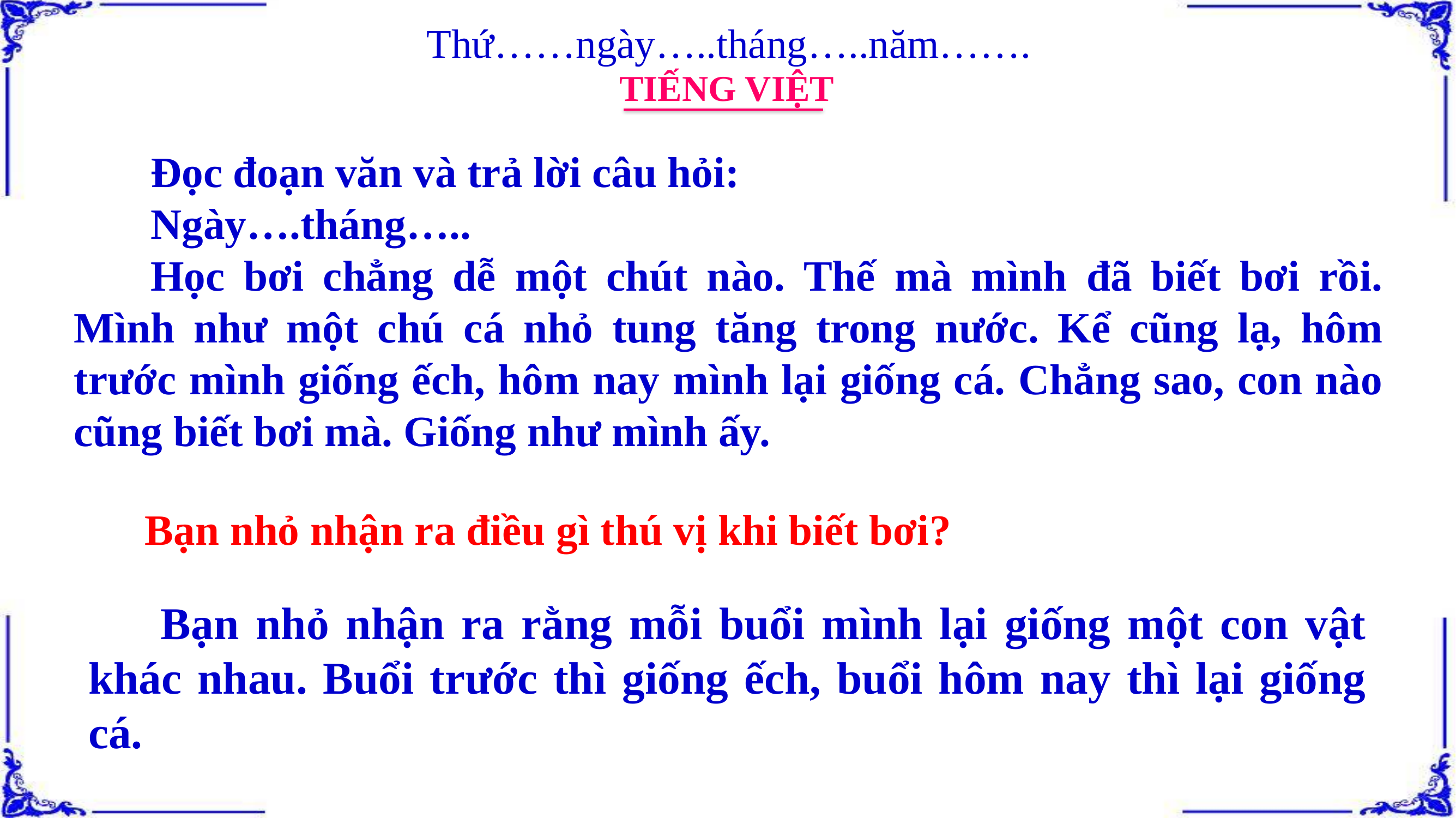

Thứ……ngày…..tháng…..năm…….
TIẾNG VIỆT
Đọc đoạn văn và trả lời câu hỏi:
Ngày….tháng…..
Học bơi chẳng dễ một chút nào. Thế mà mình đã biết bơi rồi. Mình như một chú cá nhỏ tung tăng trong nước. Kể cũng lạ, hôm trước mình giống ếch, hôm nay mình lại giống cá. Chẳng sao, con nào cũng biết bơi mà. Giống như mình ấy.
Bạn nhỏ nhận ra điều gì thú vị khi biết bơi?
 Bạn nhỏ nhận ra rằng mỗi buổi mình lại giống một con vật khác nhau. Buổi trước thì giống ếch, buổi hôm nay thì lại giống cá.